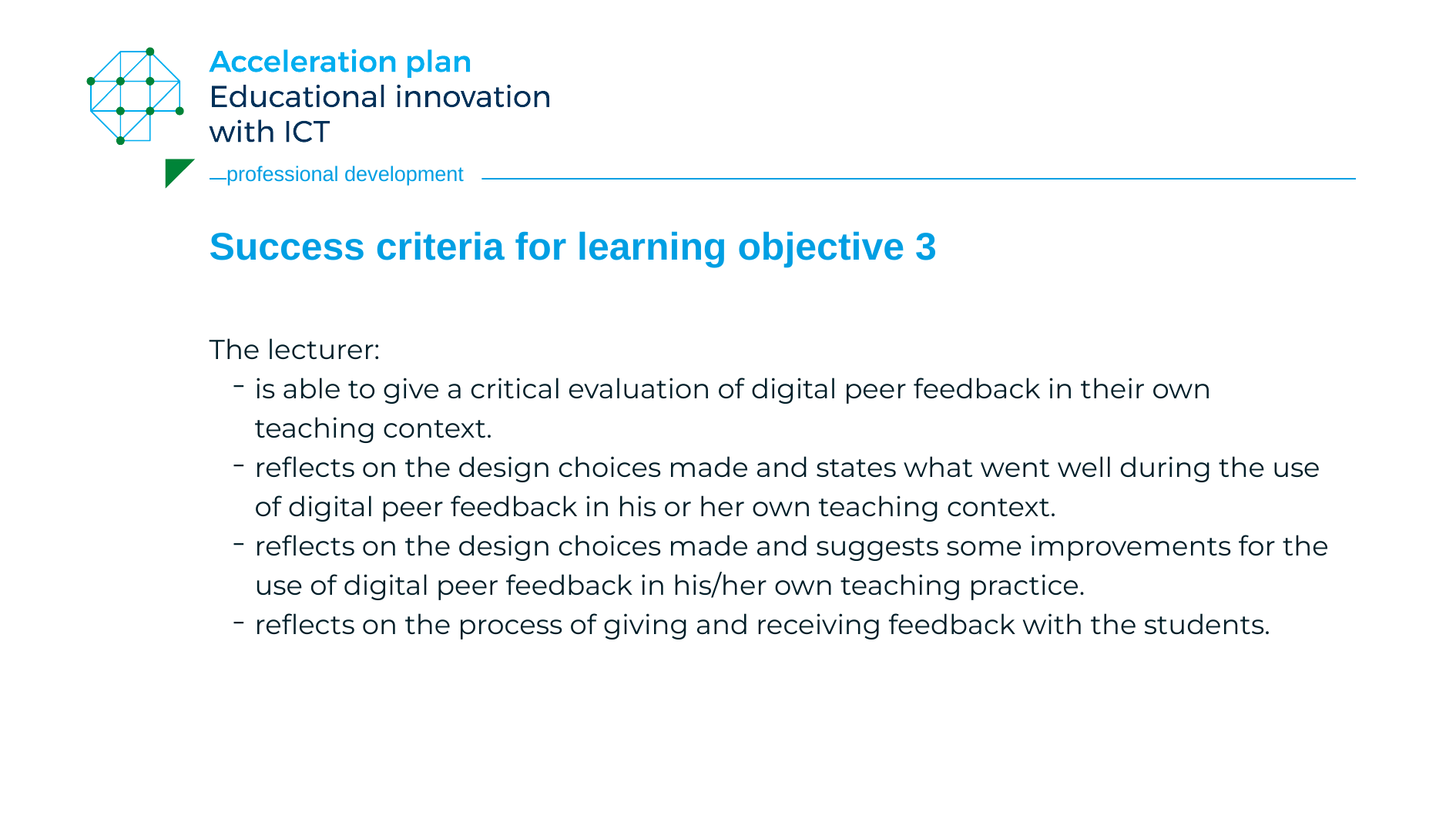

# Success criteria for learning objective 3
The lecturer:
is able to give a critical evaluation of digital peer feedback in their own teaching context.
reflects on the design choices made and states what went well during the use of digital peer feedback in his or her own teaching context.
reflects on the design choices made and suggests some improvements for the use of digital peer feedback in his/her own teaching practice.
reflects on the process of giving and receiving feedback with the students.